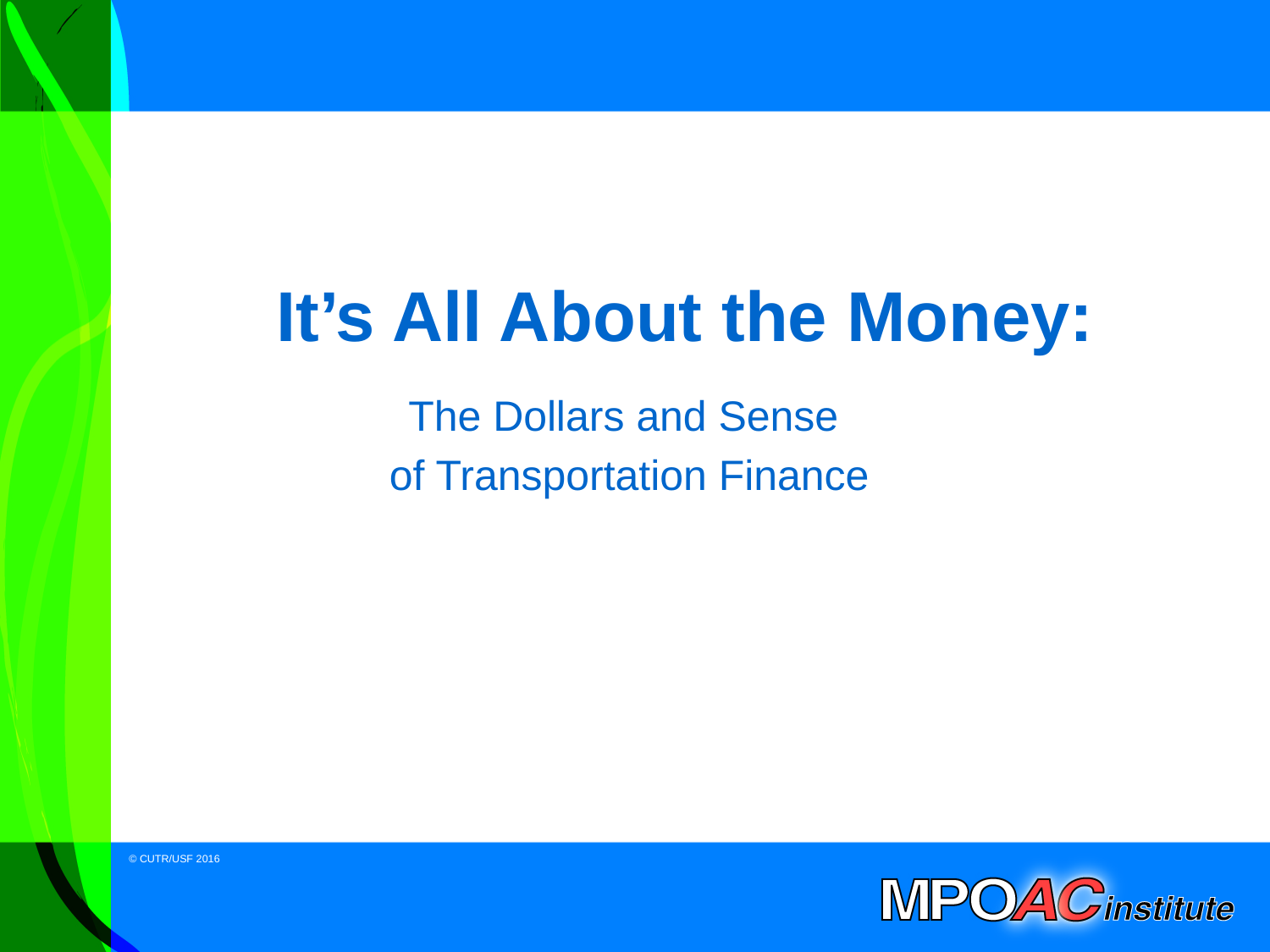

# It’s All About the Money:
The Dollars and Sense
of Transportation Finance